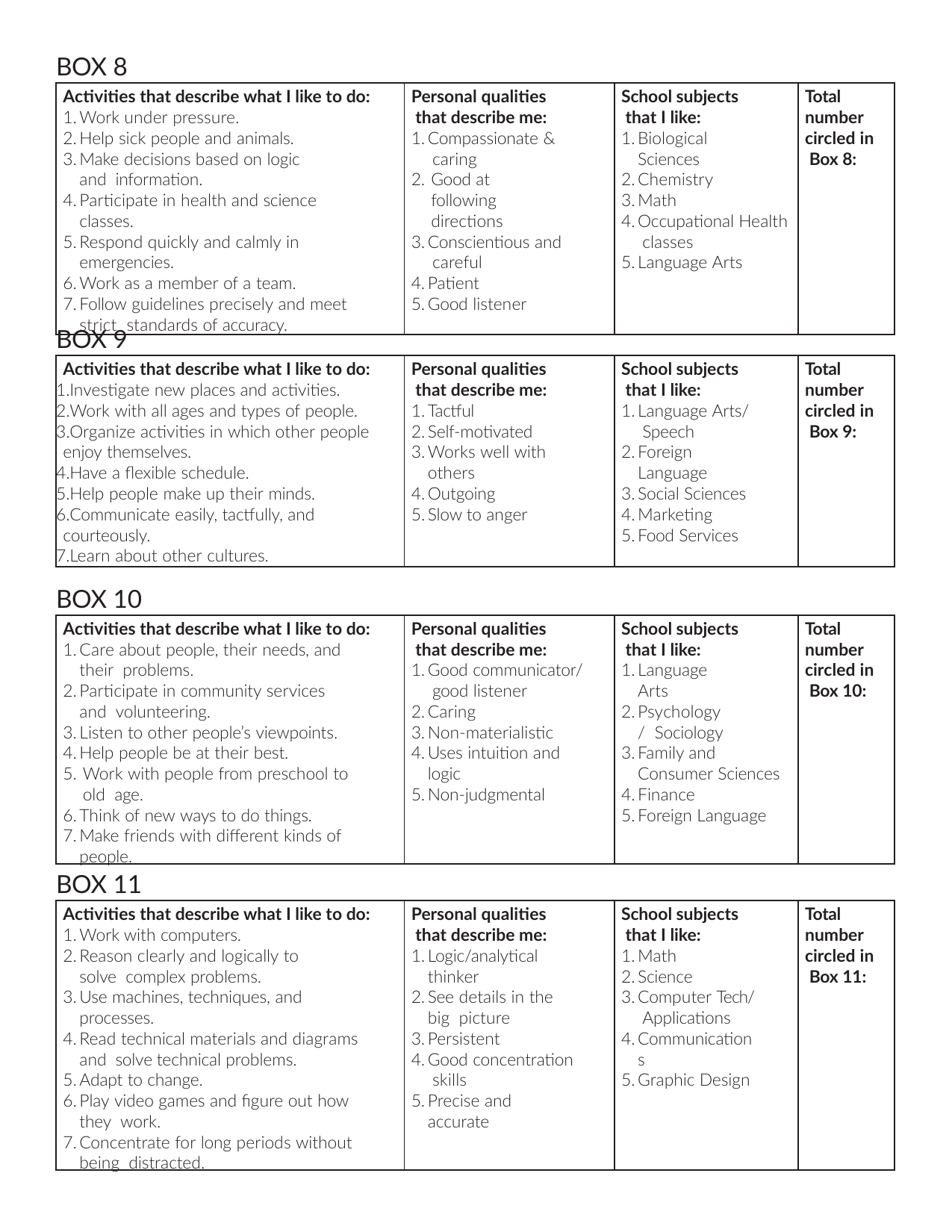

BOX 8
| Activities that describe what I like to do: Work under pressure. Help sick people and animals. Make decisions based on logic and information. Participate in health and science classes. Respond quickly and calmly in emergencies. Work as a member of a team. Follow guidelines precisely and meet strict standards of accuracy. | Personal qualities that describe me: Compassionate & caring Good at following directions Conscientious and careful Patient Good listener | School subjects that I like: Biological Sciences Chemistry Math Occupational Health classes Language Arts | Total number circled in Box 8: |
| --- | --- | --- | --- |
BOX 9
| Activities that describe what I like to do: Investigate new places and activities. Work with all ages and types of people. Organize activities in which other people enjoy themselves. Have a flexible schedule. Help people make up their minds. Communicate easily, tactfully, and courteously. Learn about other cultures. | Personal qualities that describe me: Tactful Self-motivated Works well with others Outgoing Slow to anger | School subjects that I like: Language Arts/ Speech Foreign Language Social Sciences Marketing Food Services | Total number circled in Box 9: |
| --- | --- | --- | --- |
BOX 10
| Activities that describe what I like to do: Care about people, their needs, and their problems. Participate in community services and volunteering. Listen to other people’s viewpoints. Help people be at their best. Work with people from preschool to old age. Think of new ways to do things. Make friends with different kinds of people. | Personal qualities that describe me: Good communicator/ good listener Caring Non-materialistic Uses intuition and logic Non-judgmental | School subjects that I like: Language Arts Psychology/ Sociology Family and Consumer Sciences Finance Foreign Language | Total number circled in Box 10: |
| --- | --- | --- | --- |
BOX 11
| Activities that describe what I like to do: Work with computers. Reason clearly and logically to solve complex problems. Use machines, techniques, and processes. Read technical materials and diagrams and solve technical problems. Adapt to change. Play video games and figure out how they work. Concentrate for long periods without being distracted. | Personal qualities that describe me: Logic/analytical thinker See details in the big picture Persistent Good concentration skills Precise and accurate | School subjects that I like: Math Science Computer Tech/ Applications Communications Graphic Design | Total number circled in Box 11: |
| --- | --- | --- | --- |